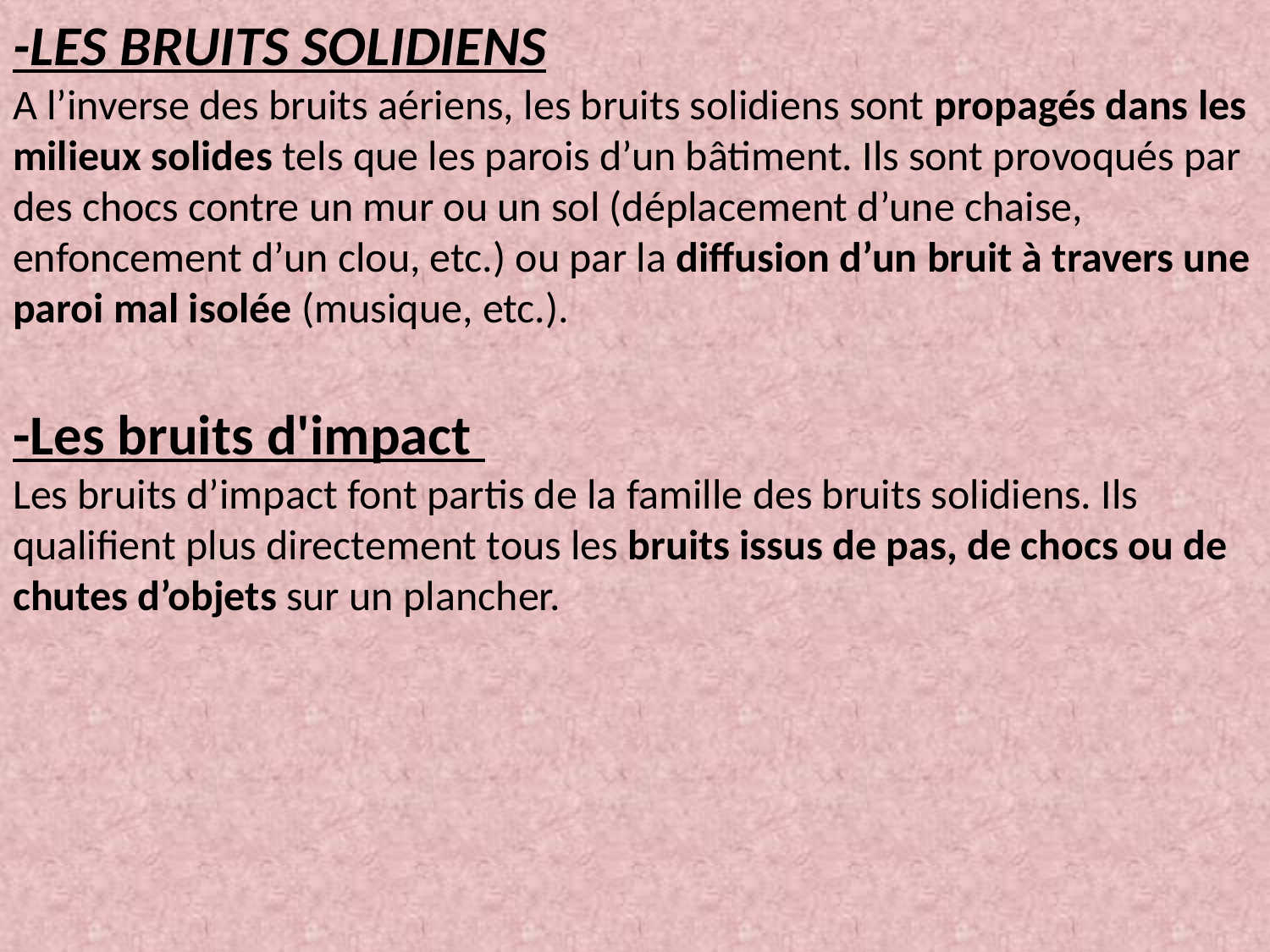

-LES BRUITS SOLIDIENS
A l’inverse des bruits aériens, les bruits solidiens sont propagés dans les milieux solides tels que les parois d’un bâtiment. Ils sont provoqués par des chocs contre un mur ou un sol (déplacement d’une chaise, enfoncement d’un clou, etc.) ou par la diffusion d’un bruit à travers une paroi mal isolée (musique, etc.).

-Les bruits d'impact
Les bruits d’impact font partis de la famille des bruits solidiens. Ils qualifient plus directement tous les bruits issus de pas, de chocs ou de chutes d’objets sur un plancher.